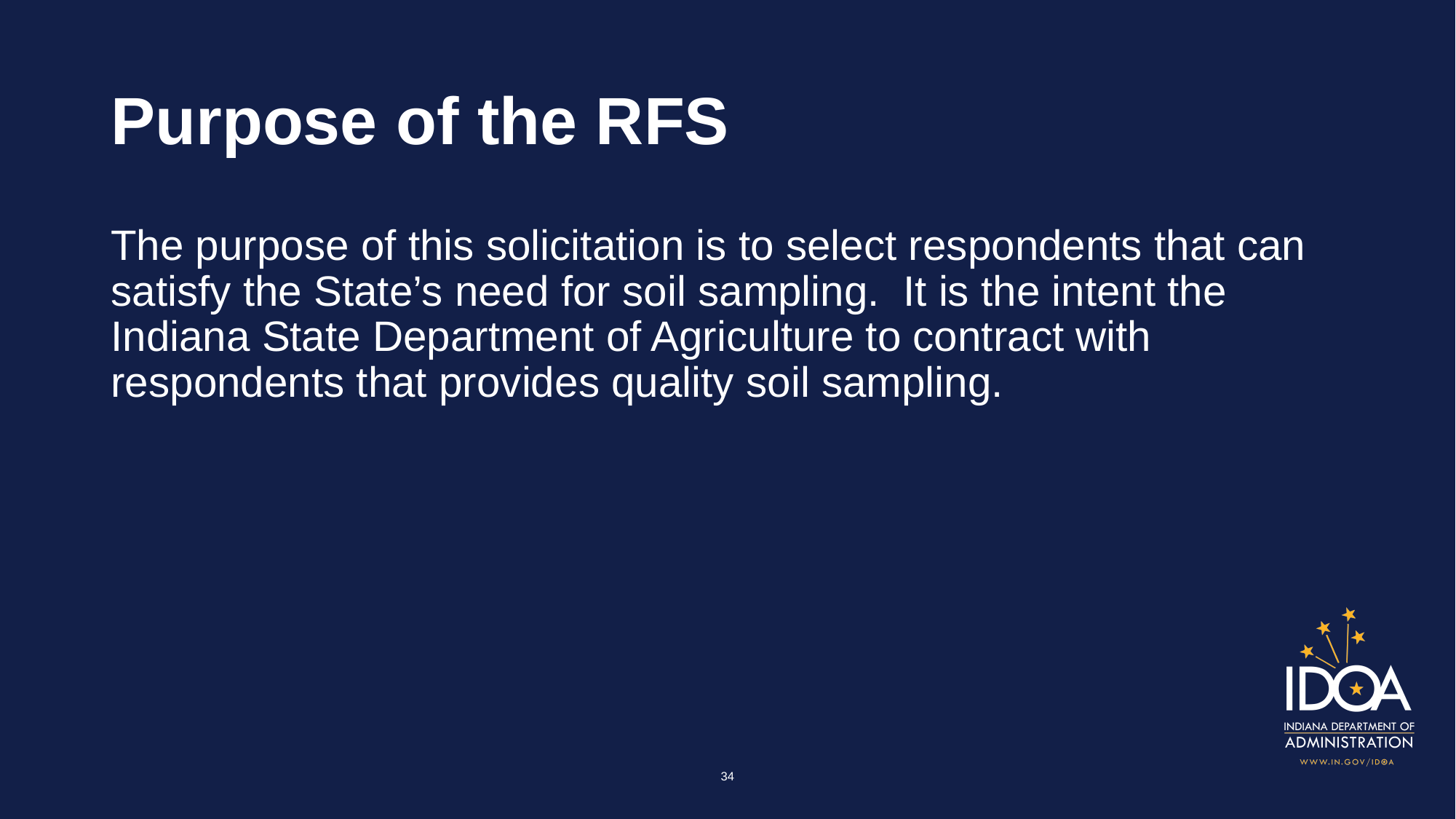

# Purpose of the RFS
The purpose of this solicitation is to select respondents that can satisfy the State’s need for soil sampling.  It is the intent the Indiana State Department of Agriculture to contract with respondents that provides quality soil sampling.
34